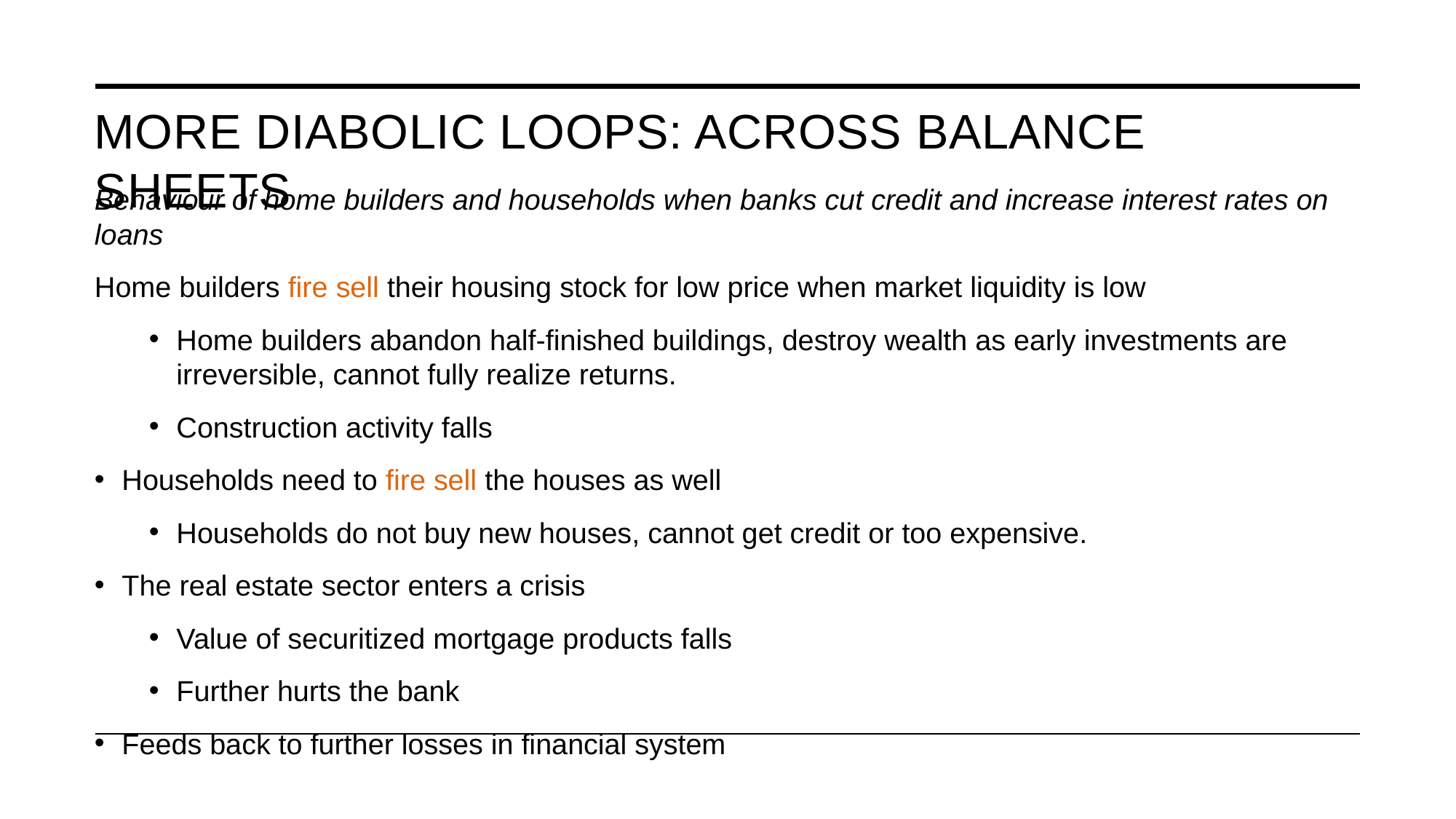

# More Diabolic Loops: Across Balance Sheets
Behaviour of home builders and households when banks cut credit and increase interest rates on loans
Home builders fire sell their housing stock for low price when market liquidity is low
Home builders abandon half-finished buildings, destroy wealth as early investments are irreversible, cannot fully realize returns.
Construction activity falls
Households need to fire sell the houses as well
Households do not buy new houses, cannot get credit or too expensive.
The real estate sector enters a crisis
Value of securitized mortgage products falls
Further hurts the bank
Feeds back to further losses in financial system